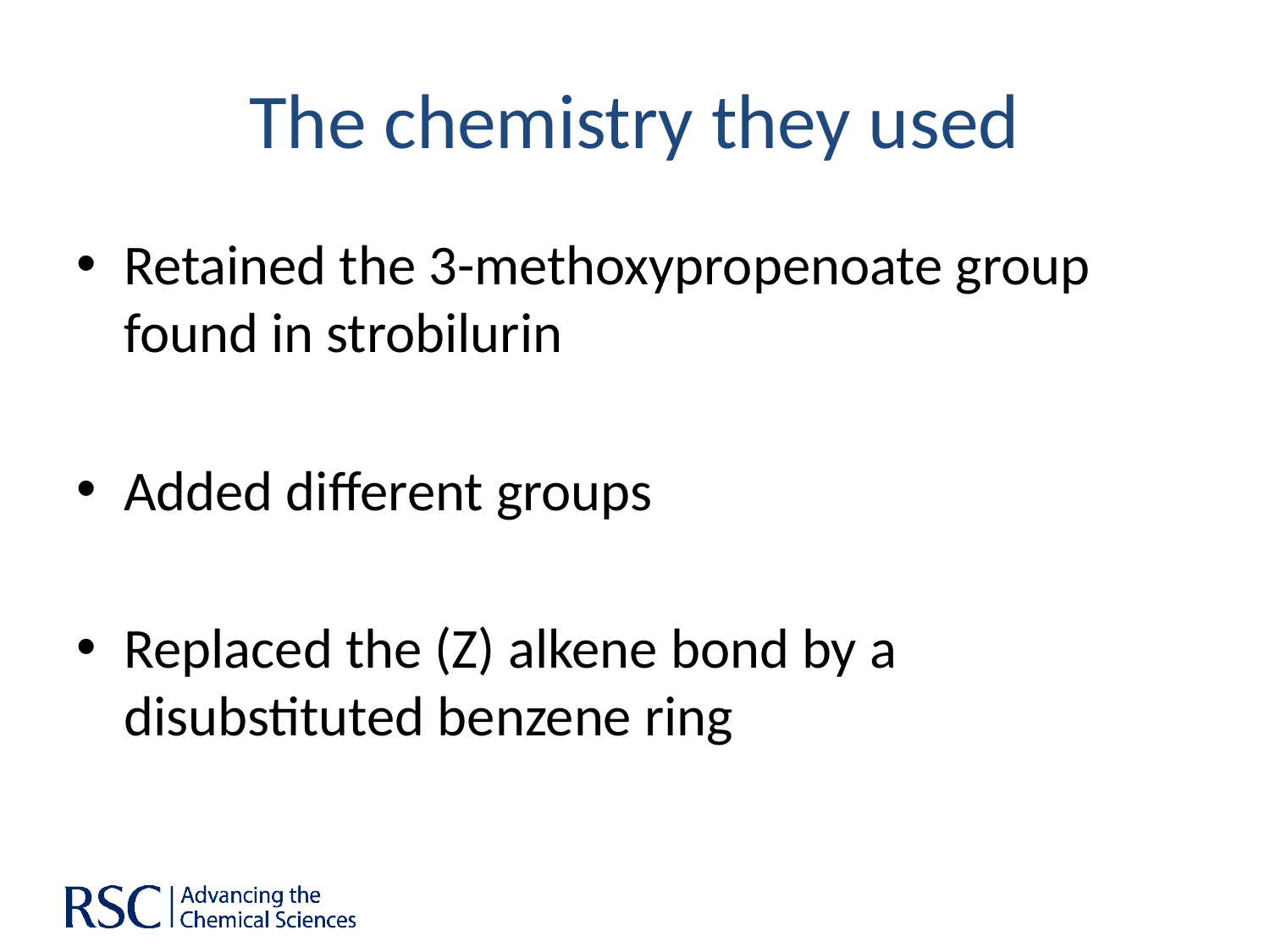

# The chemistry they used
Retained the 3-methoxypropenoate group found in strobilurin

Added different groups

Replaced the (Z) alkene bond by a disubstituted benzene ring